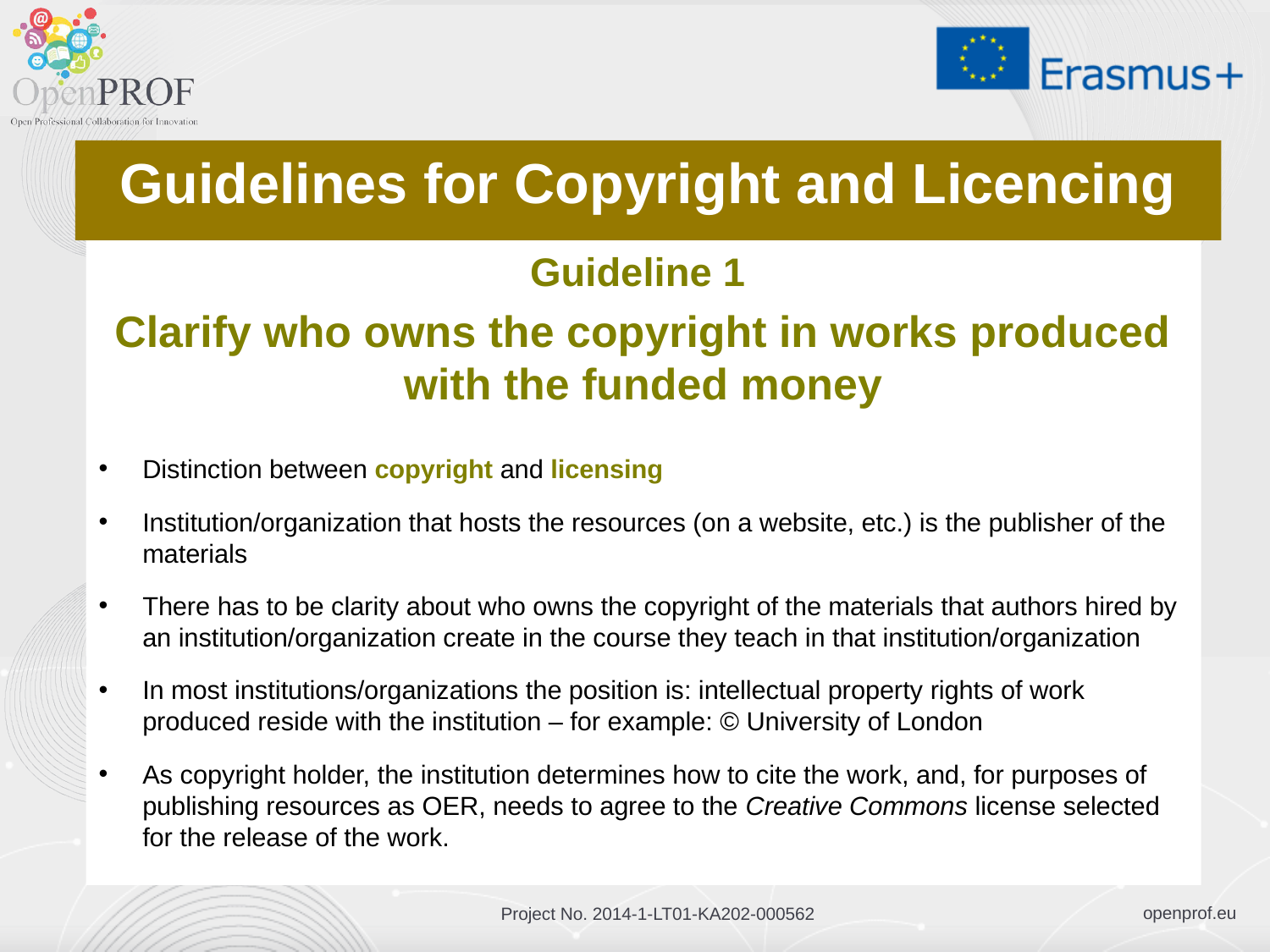

Guidelines for Copyright and Licencing
Guideline 1
Clarify who owns the copyright in works produced with the funded money

Distinction between copyright and licensing
Institution/organization that hosts the resources (on a website, etc.) is the publisher of the materials
There has to be clarity about who owns the copyright of the materials that authors hired by an institution/organization create in the course they teach in that institution/organization
In most institutions/organizations the position is: intellectual property rights of work produced reside with the institution – for example: © University of London
As copyright holder, the institution determines how to cite the work, and, for purposes of publishing resources as OER, needs to agree to the Creative Commons license selected for the release of the work.